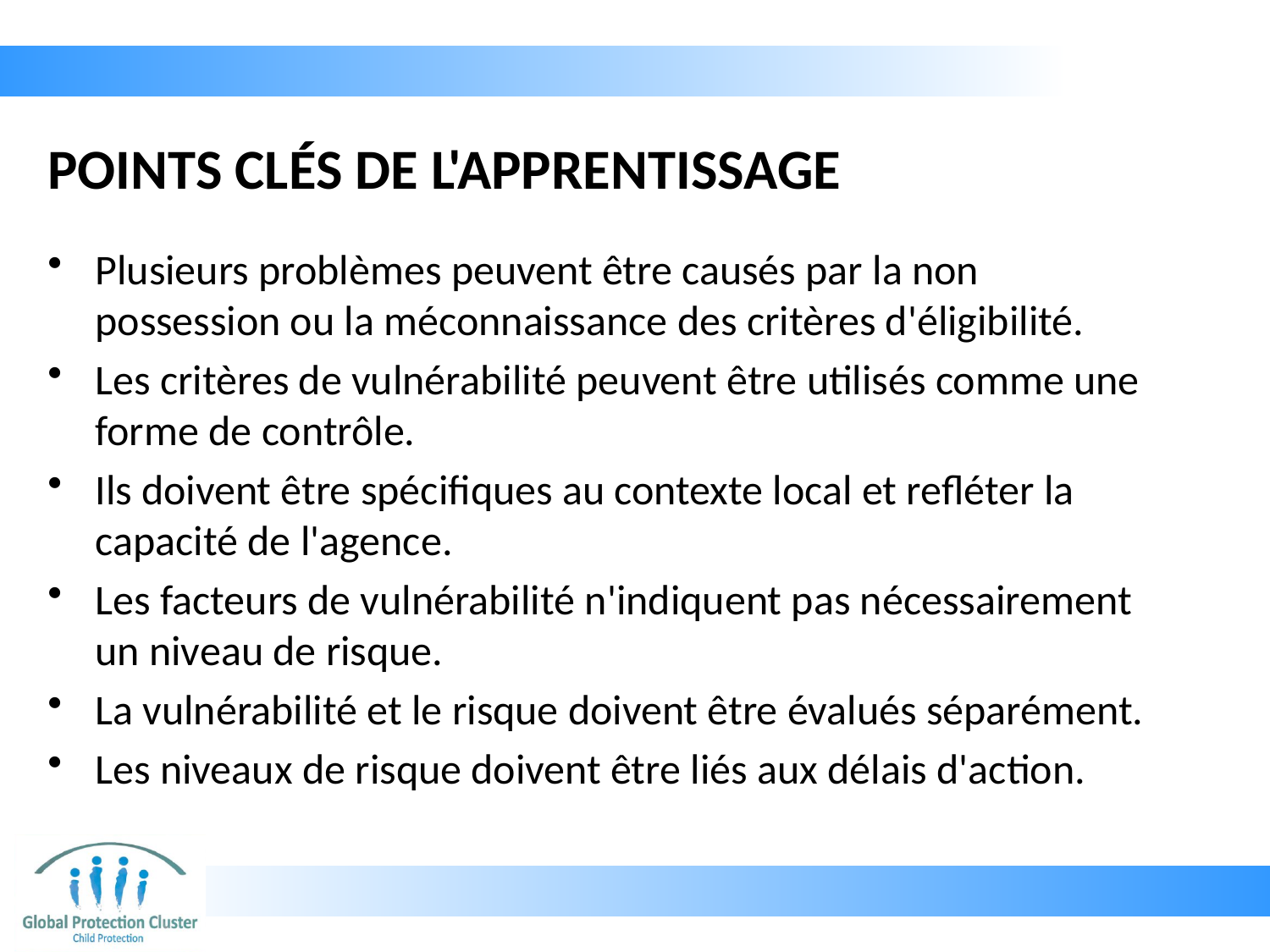

# POINTS CLÉS DE L'APPRENTISSAGE
Plusieurs problèmes peuvent être causés par la non possession ou la méconnaissance des critères d'éligibilité.
Les critères de vulnérabilité peuvent être utilisés comme une forme de contrôle.
Ils doivent être spécifiques au contexte local et refléter la capacité de l'agence.
Les facteurs de vulnérabilité n'indiquent pas nécessairement un niveau de risque.
La vulnérabilité et le risque doivent être évalués séparément.
Les niveaux de risque doivent être liés aux délais d'action.